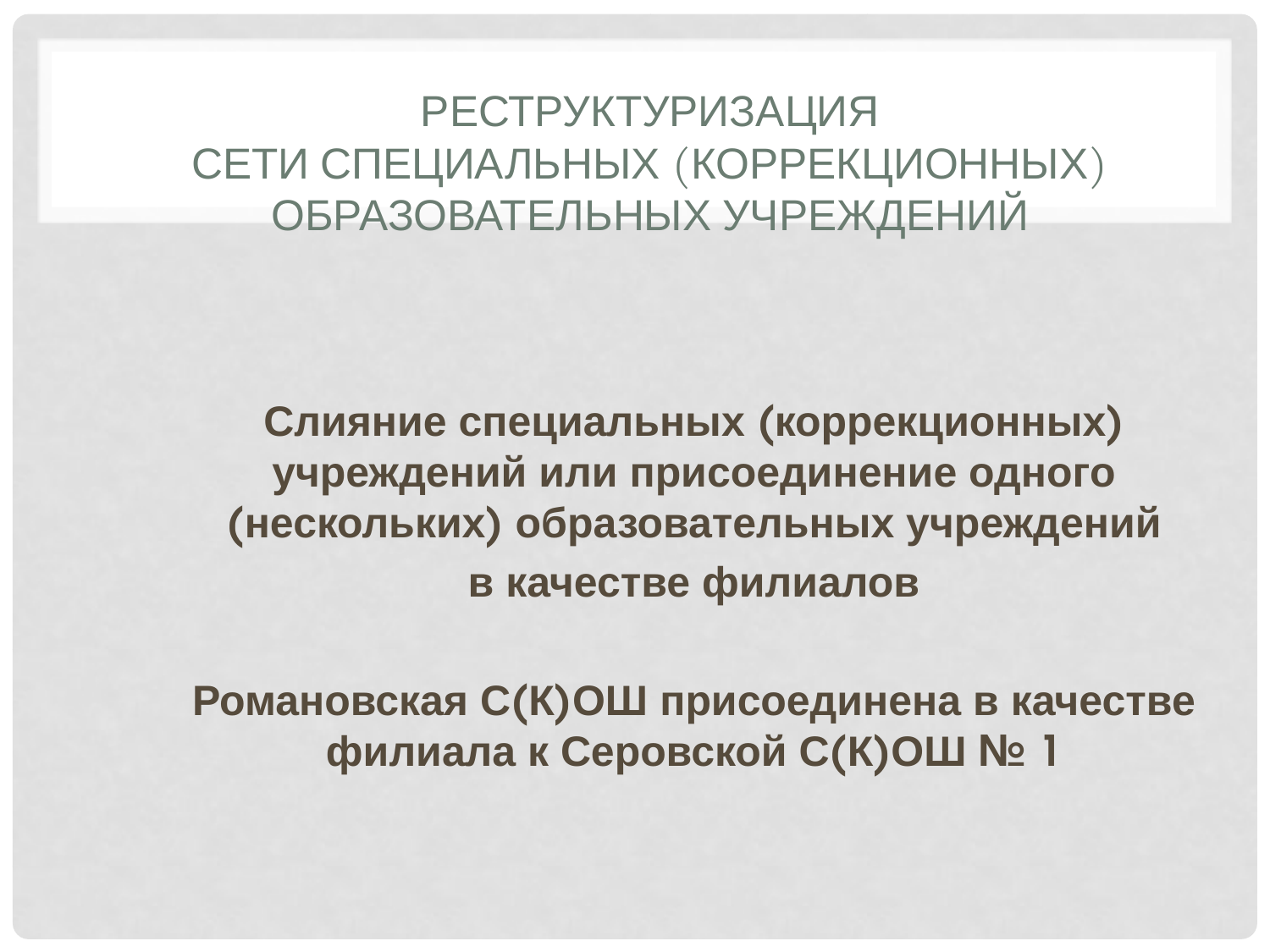

# Реструктуризация сети специальных (коррекционных) образовательных учреждений

	Слияние специальных (коррекционных) учреждений или присоединение одного (нескольких) образовательных учреждений
	в качестве филиалов

	Романовская С(К)ОШ присоединена в качестве филиала к Серовской С(К)ОШ № 1